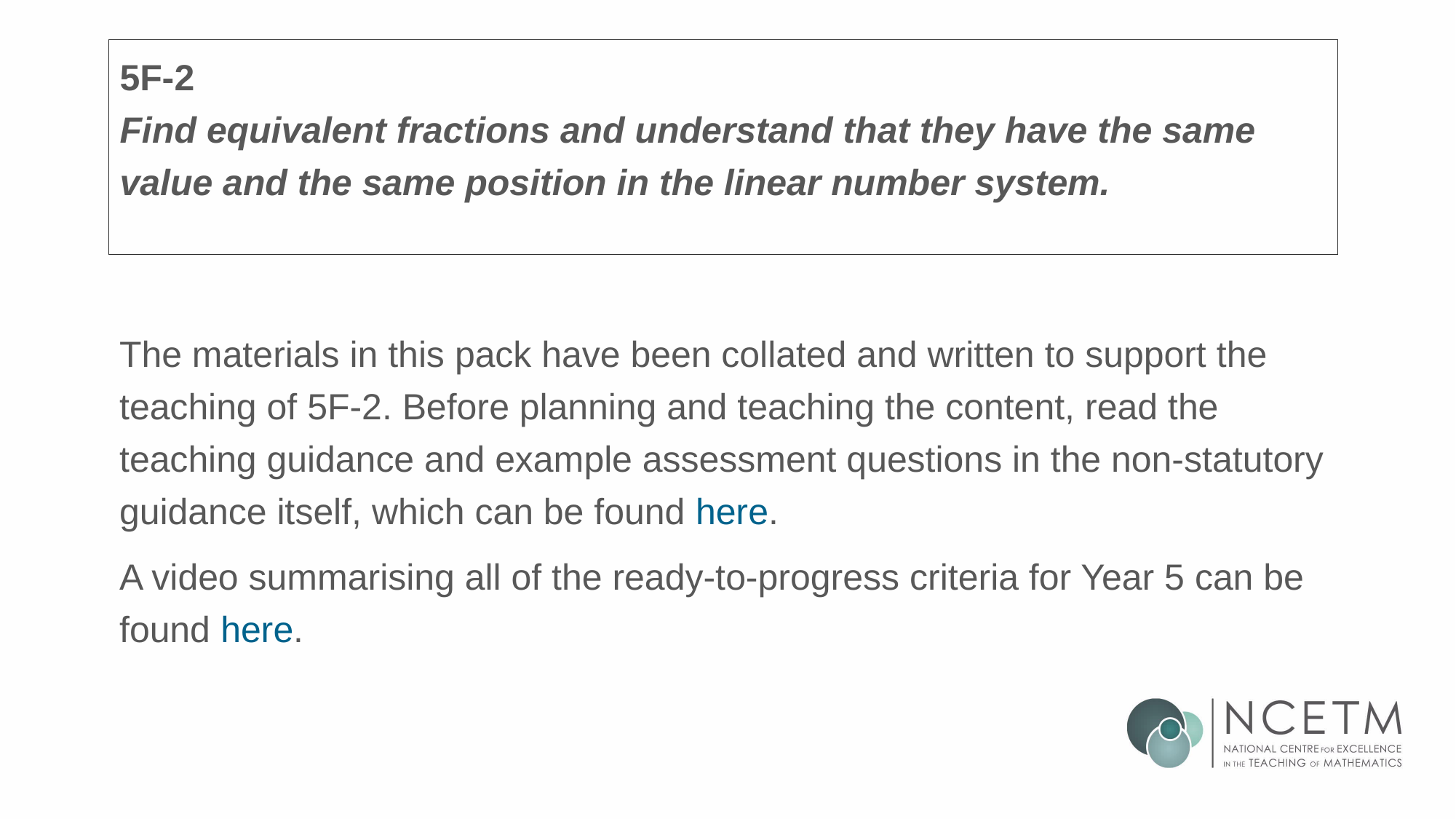

# 5F-2 Find equivalent fractions and understand that they have the same value and the same position in the linear number system.
The materials in this pack have been collated and written to support the teaching of 5F-2. Before planning and teaching the content, read the teaching guidance and example assessment questions in the non-statutory guidance itself, which can be found here.
A video summarising all of the ready-to-progress criteria for Year 5 can be found here.